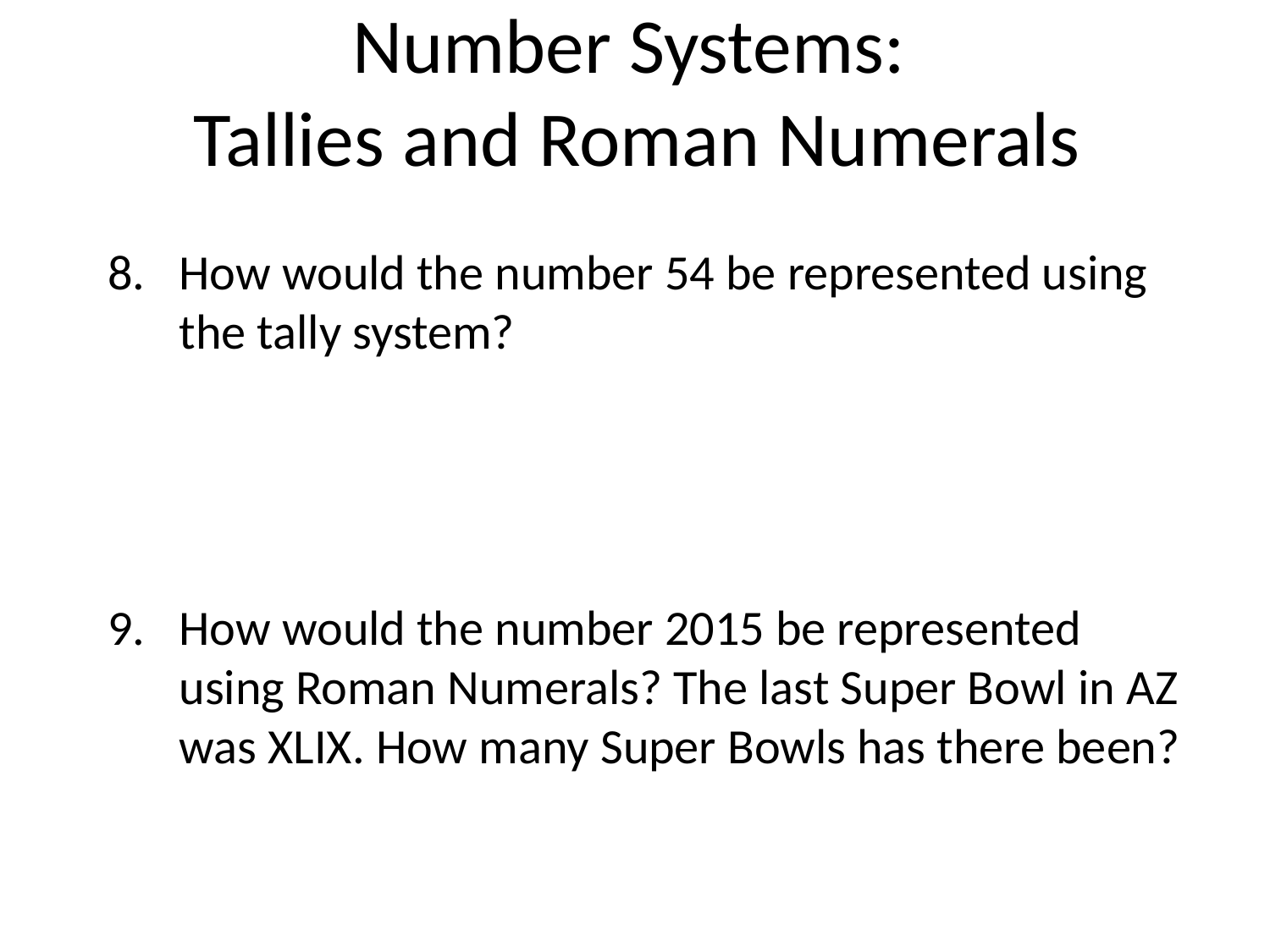

# Number Systems: Tallies and Roman Numerals
How would the number 54 be represented using the tally system?

How would the number 2015 be represented using Roman Numerals? The last Super Bowl in AZ was XLIX. How many Super Bowls has there been?